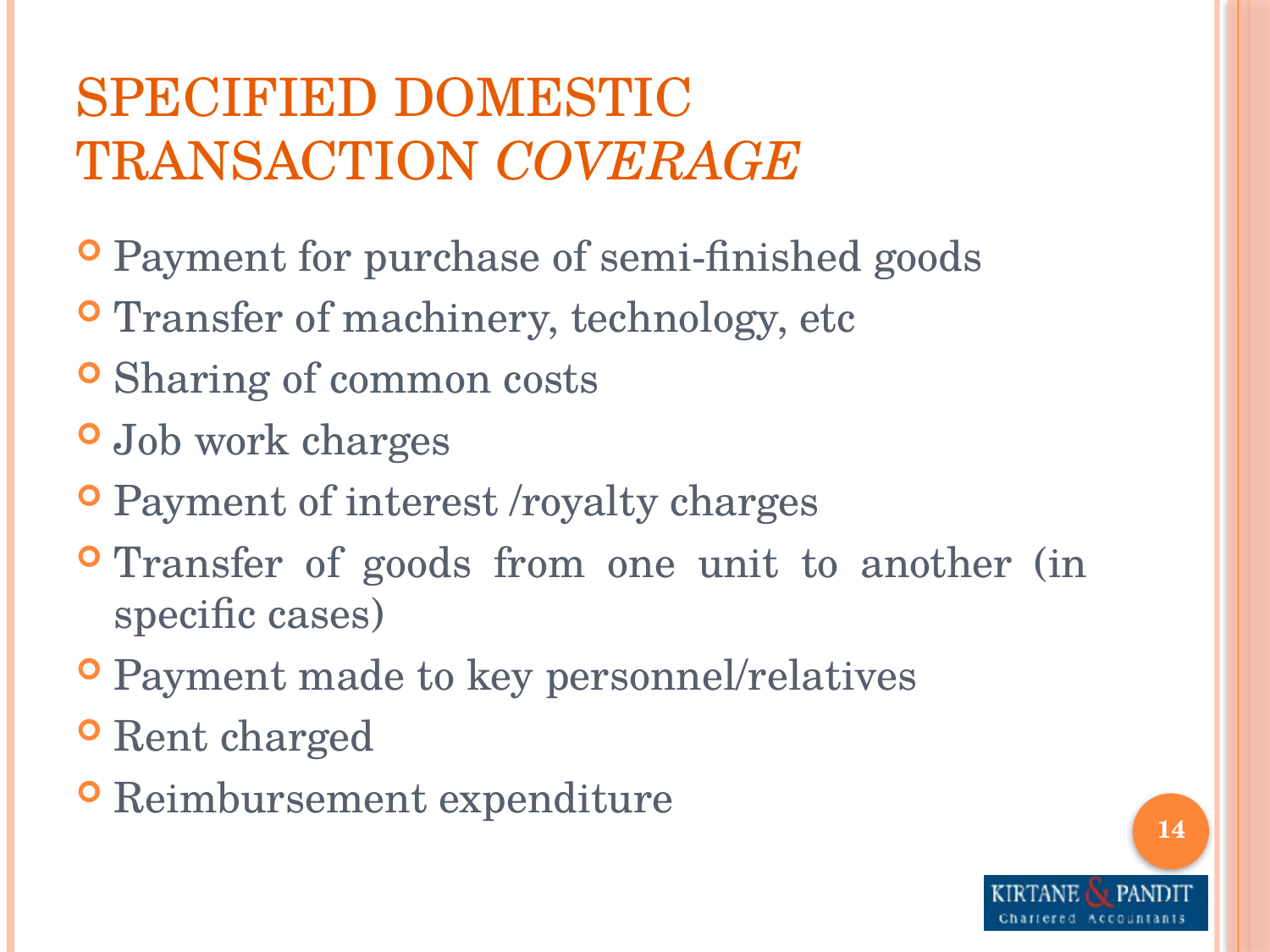

# Specified domestic transaction coverage
Payment for purchase of semi-finished goods
Transfer of machinery, technology, etc
Sharing of common costs
Job work charges
Payment of interest /royalty charges
Transfer of goods from one unit to another (in specific cases)
Payment made to key personnel/relatives
Rent charged
Reimbursement expenditure
14